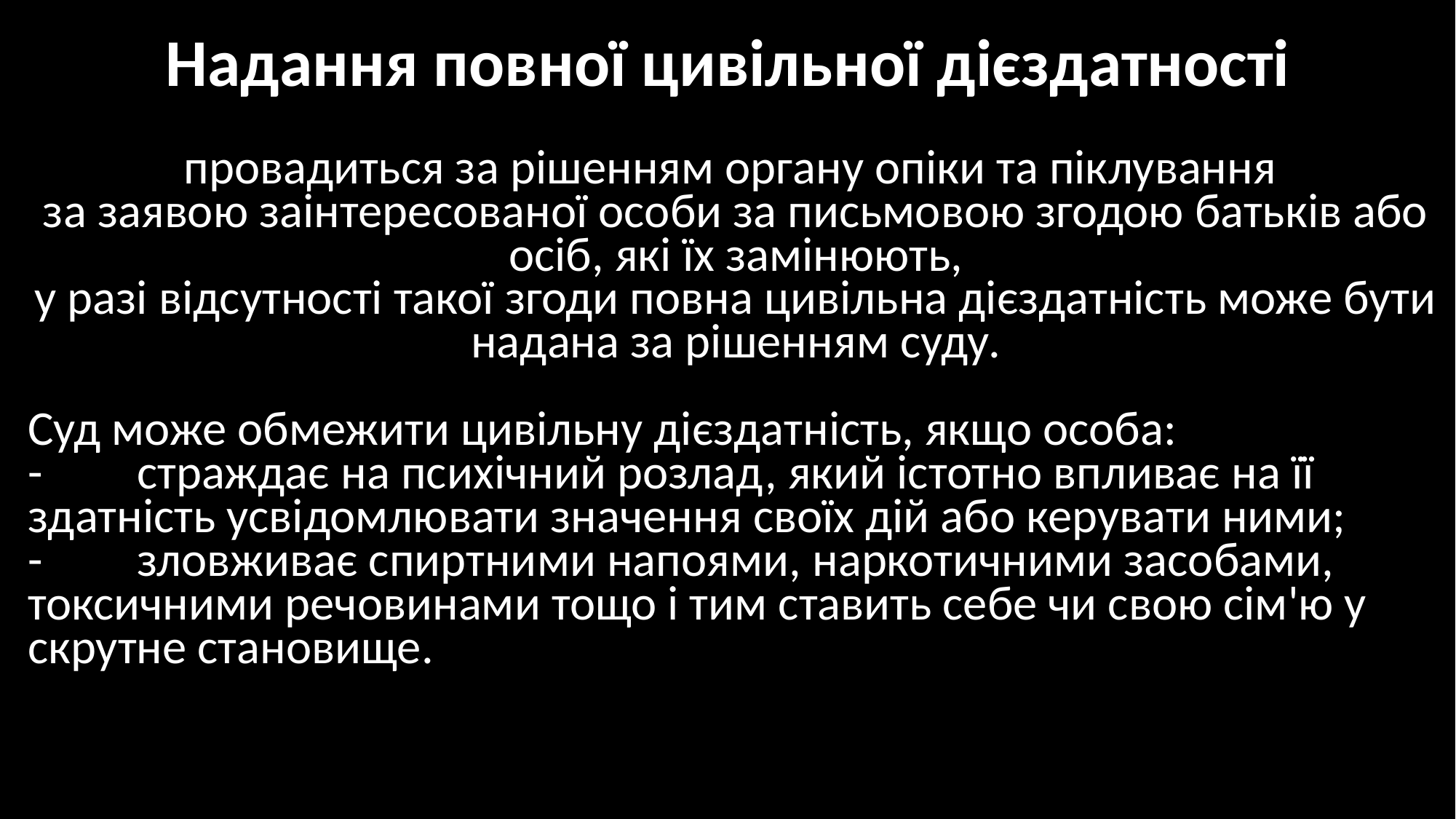

Надання повної цивільної дієздатності

провадиться за рішенням органу опіки та піклування
за заявою заінтересованої особи за письмовою згодою батьків або осіб, які їх замінюють,
у разі відсутності такої згоди повна цивільна дієздатність може бути надана за рішенням суду.

Суд може обмежити цивільну дієздатність, якщо особа:
-	страждає на психічний розлад, який істотно впливає на її здатність усвідомлювати значення своїх дій або керувати ними;
-	зловживає спиртними напоями, наркотичними засобами, токсичними речовинами тощо і тим ставить себе чи свою сім'ю у скрутне становище.